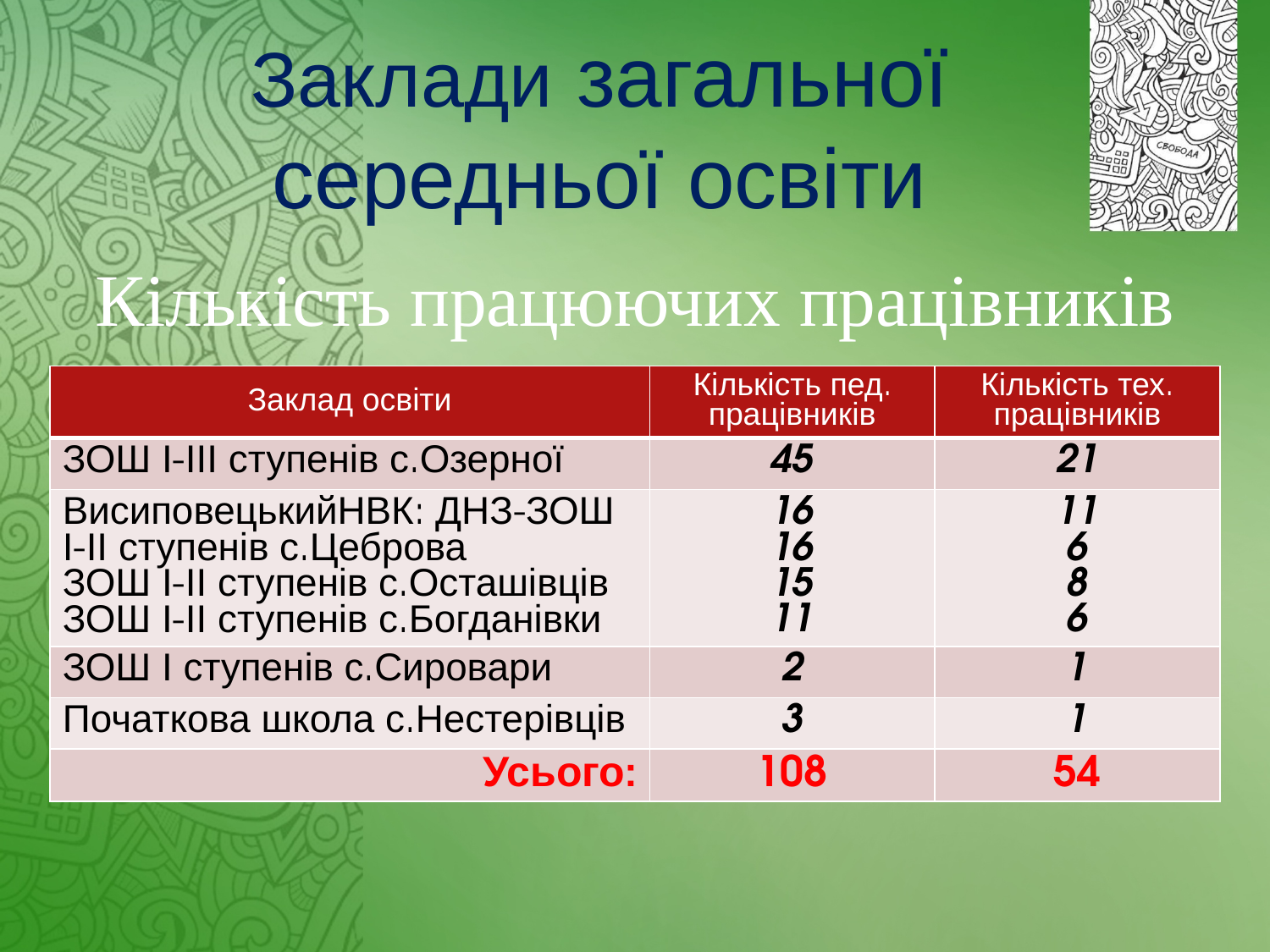

Заклади загальної середньої освіти
# Кількість працюючих працівників
| Заклад освіти | Кількість пед. працівників | Кількість тех. працівників |
| --- | --- | --- |
| ЗОШ І-ІІІ ступенів с.Озерної | 45 | 21 |
| ВисиповецькийНВК: ДНЗ-ЗОШ І-ІІ ступенів с.Цеброва ЗОШ І-ІІ ступенів с.Осташівців ЗОШ І-ІІ ступенів с.Богданівки | 16 16 15 11 | 11 6 8 6 |
| ЗОШ І ступенів с.Сировари | 2 | 1 |
| Початкова школа с.Нестерівців | 3 | 1 |
| Усього: | 108 | 54 |